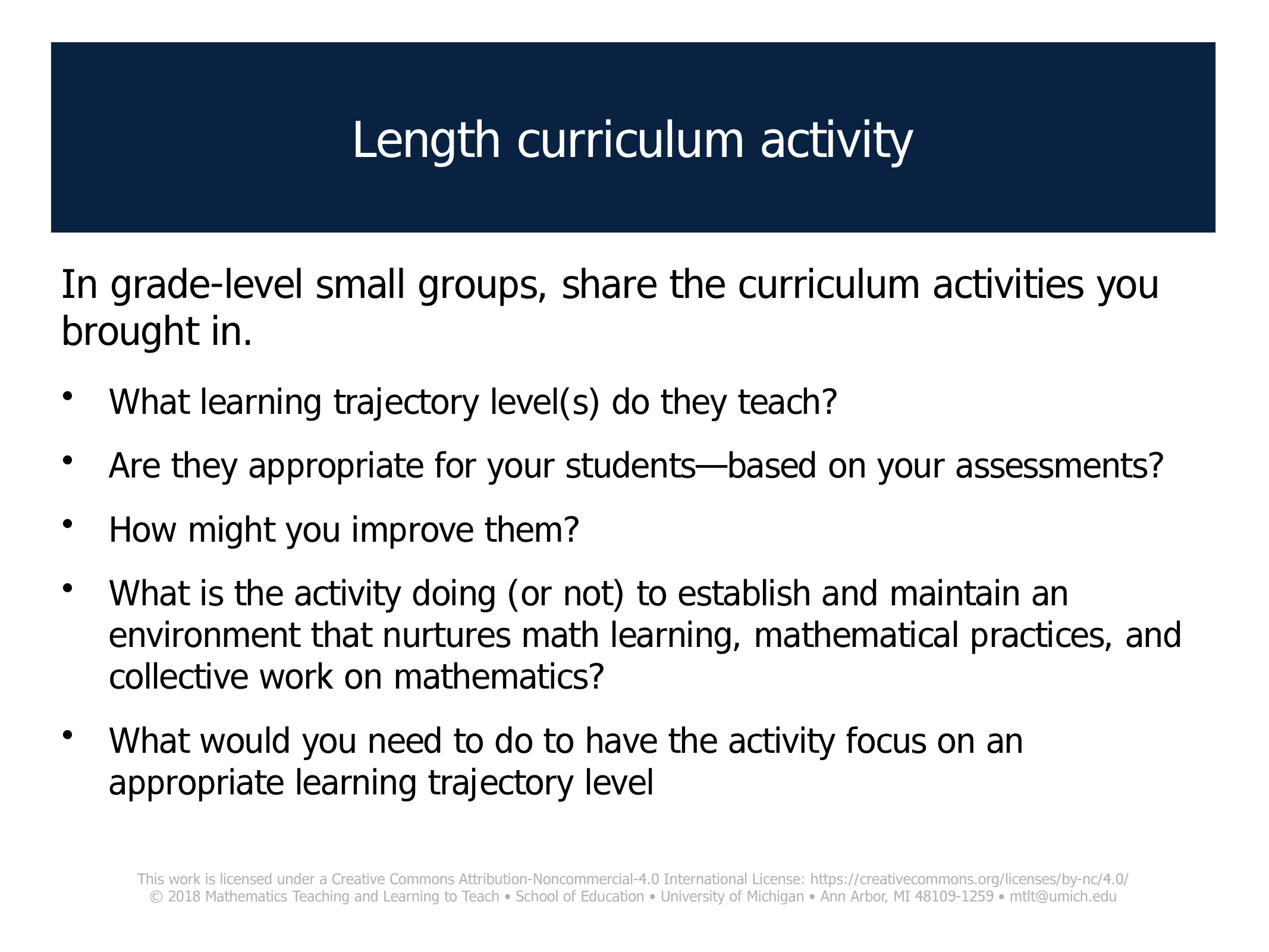

# Length curriculum activity
In grade-level small groups, share the curriculum activities you brought in.
What learning trajectory level(s) do they teach?
Are they appropriate for your students—based on your assessments?
How might you improve them?
What is the activity doing (or not) to establish and maintain an environment that nurtures math learning, mathematical practices, and collective work on mathematics?
What would you need to do to have the activity focus on an appropriate learning trajectory level
This work is licensed under a Creative Commons Attribution-Noncommercial-4.0 International License: https://creativecommons.org/licenses/by-nc/4.0/
© 2018 Mathematics Teaching and Learning to Teach • School of Education • University of Michigan • Ann Arbor, MI 48109-1259 • mtlt@umich.edu